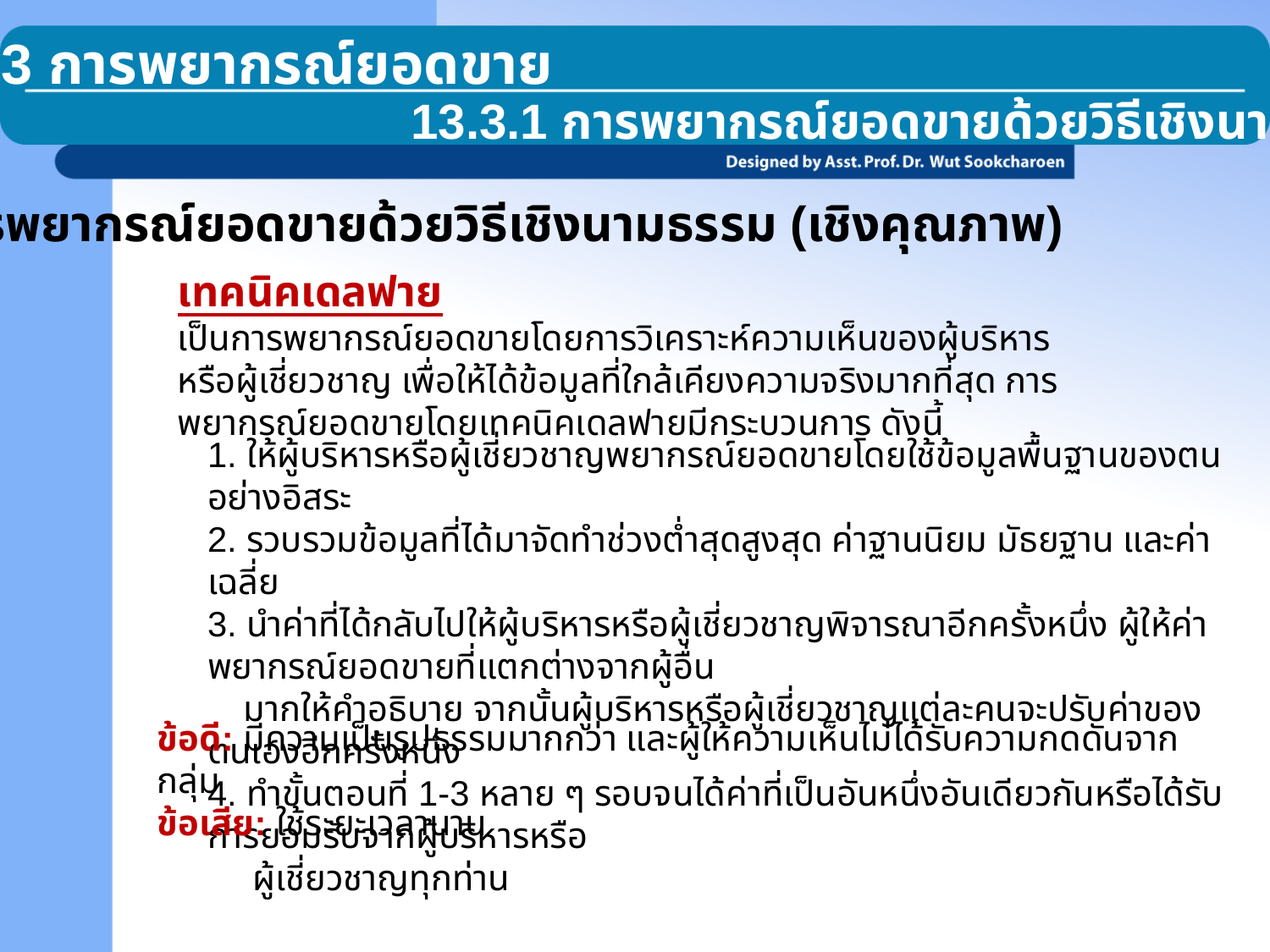

13.3 การพยากรณ์ยอดขาย
13.3.1 การพยากรณ์ยอดขายด้วยวิธีเชิงนามธรรม
การพยากรณ์ยอดขายด้วยวิธีเชิงนามธรรม (เชิงคุณภาพ)
เทคนิคเดลฟาย
เป็นการพยากรณ์ยอดขายโดยการวิเคราะห์ความเห็นของผู้บริหารหรือผู้เชี่ยวชาญ เพื่อให้ได้ข้อมูลที่ใกล้เคียงความจริงมากที่สุด การพยากรณ์ยอดขายโดยเทคนิคเดลฟายมีกระบวนการ ดังนี้
1. ให้ผู้บริหารหรือผู้เชี่ยวชาญพยากรณ์ยอดขายโดยใช้ข้อมูลพื้นฐานของตนอย่างอิสระ
2. รวบรวมข้อมูลที่ได้มาจัดทำช่วงต่ำสุดสูงสุด ค่าฐานนิยม มัธยฐาน และค่าเฉลี่ย
3. นำค่าที่ได้กลับไปให้ผู้บริหารหรือผู้เชี่ยวชาญพิจารณาอีกครั้งหนึ่ง ผู้ให้ค่าพยากรณ์ยอดขายที่แตกต่างจากผู้อื่น
    มากให้คำอธิบาย จากนั้นผู้บริหารหรือผู้เชี่ยวชาญแต่ละคนจะปรับค่าของตนเองอีกครั้งหนึ่ง
4. ทำขั้นตอนที่ 1-3 หลาย ๆ รอบจนได้ค่าที่เป็นอันหนึ่งอันเดียวกันหรือได้รับการยอมรับจากผู้บริหารหรือ
     ผู้เชี่ยวชาญทุกท่าน
ข้อดี: มีความเป็นรูปธรรมมากกว่า และผู้ให้ความเห็นไม่ได้รับความกดดันจากกลุ่ม
ข้อเสีย: ใช้ระยะเวลานาน